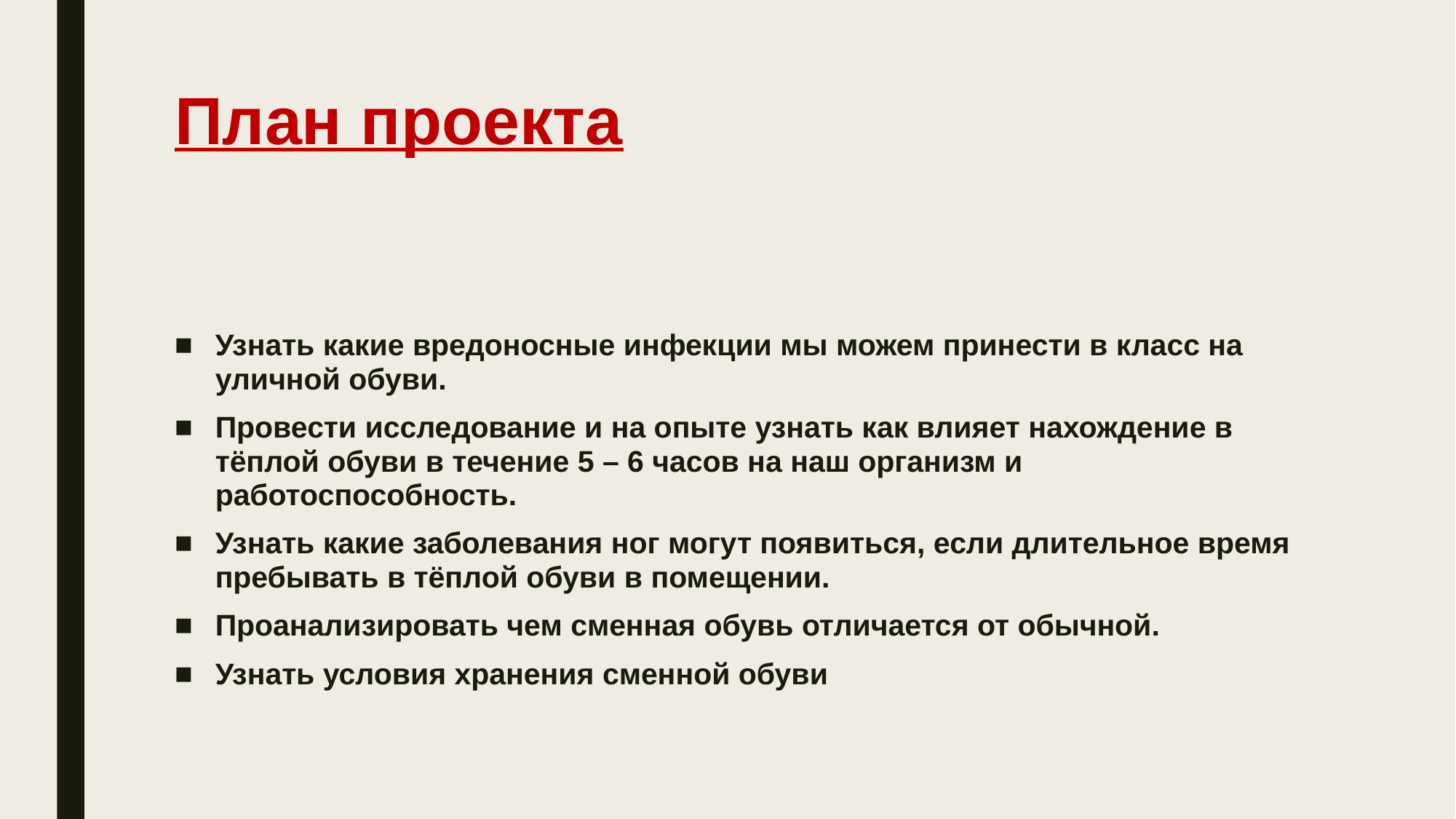

# План проекта

Узнать какие вредоносные инфекции мы можем принести в класс на уличной обуви.
Провести исследование и на опыте узнать как влияет нахождение в тёплой обуви в течение 5 – 6 часов на наш организм и работоспособность.
Узнать какие заболевания ног могут появиться, если длительное время пребывать в тёплой обуви в помещении.
Проанализировать чем сменная обувь отличается от обычной.
Узнать условия хранения сменной обуви